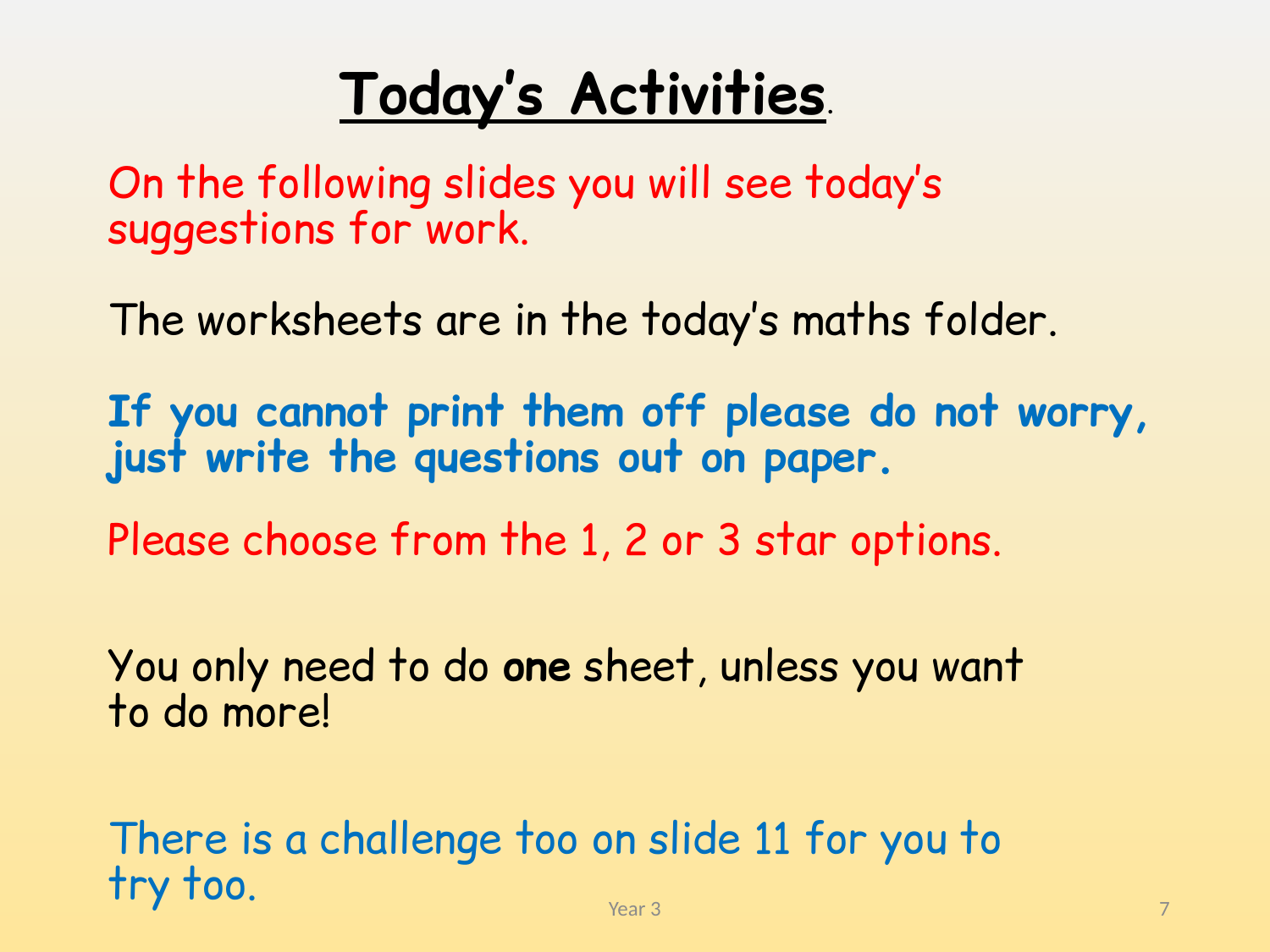

Today’s Activities.
# On the following slides you will see today’s suggestions for work. The worksheets are in the today’s maths folder. If you cannot print them off please do not worry, just write the questions out on paper.
Please choose from the 1, 2 or 3 star options.

You only need to do one sheet, unless you want to do more!

There is a challenge too on slide 11 for you to try too.
Year 3
7